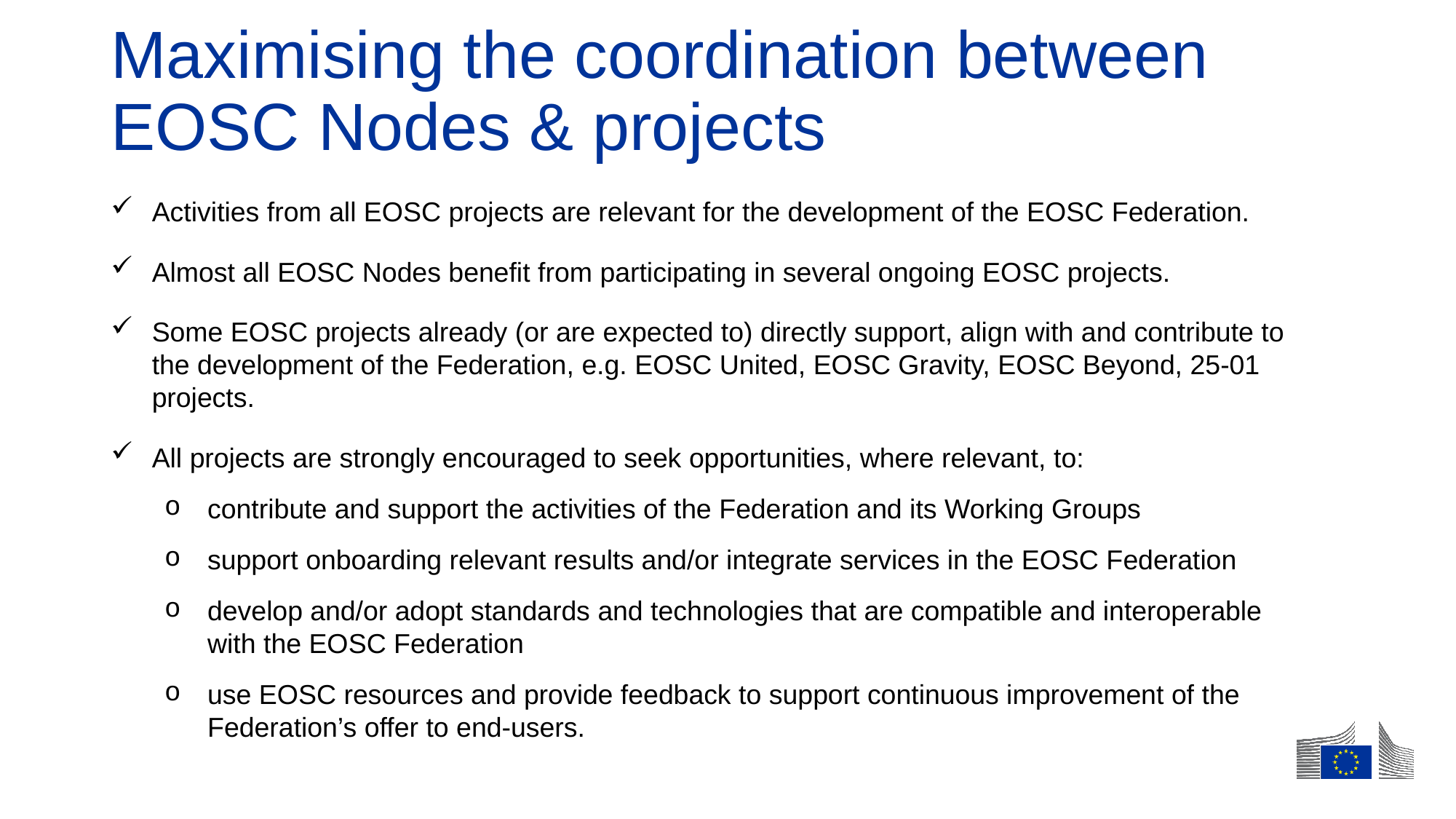

# Maximising the coordination between EOSC Nodes & projects
Activities from all EOSC projects are relevant for the development of the EOSC Federation.
Almost all EOSC Nodes benefit from participating in several ongoing EOSC projects.
Some EOSC projects already (or are expected to) directly support, align with and contribute to the development of the Federation, e.g. EOSC United, EOSC Gravity, EOSC Beyond, 25-01 projects.
All projects are strongly encouraged to seek opportunities, where relevant, to:
contribute and support the activities of the Federation and its Working Groups
support onboarding relevant results and/or integrate services in the EOSC Federation
develop and/or adopt standards and technologies that are compatible and interoperable with the EOSC Federation
use EOSC resources and provide feedback to support continuous improvement of the Federation’s offer to end-users.